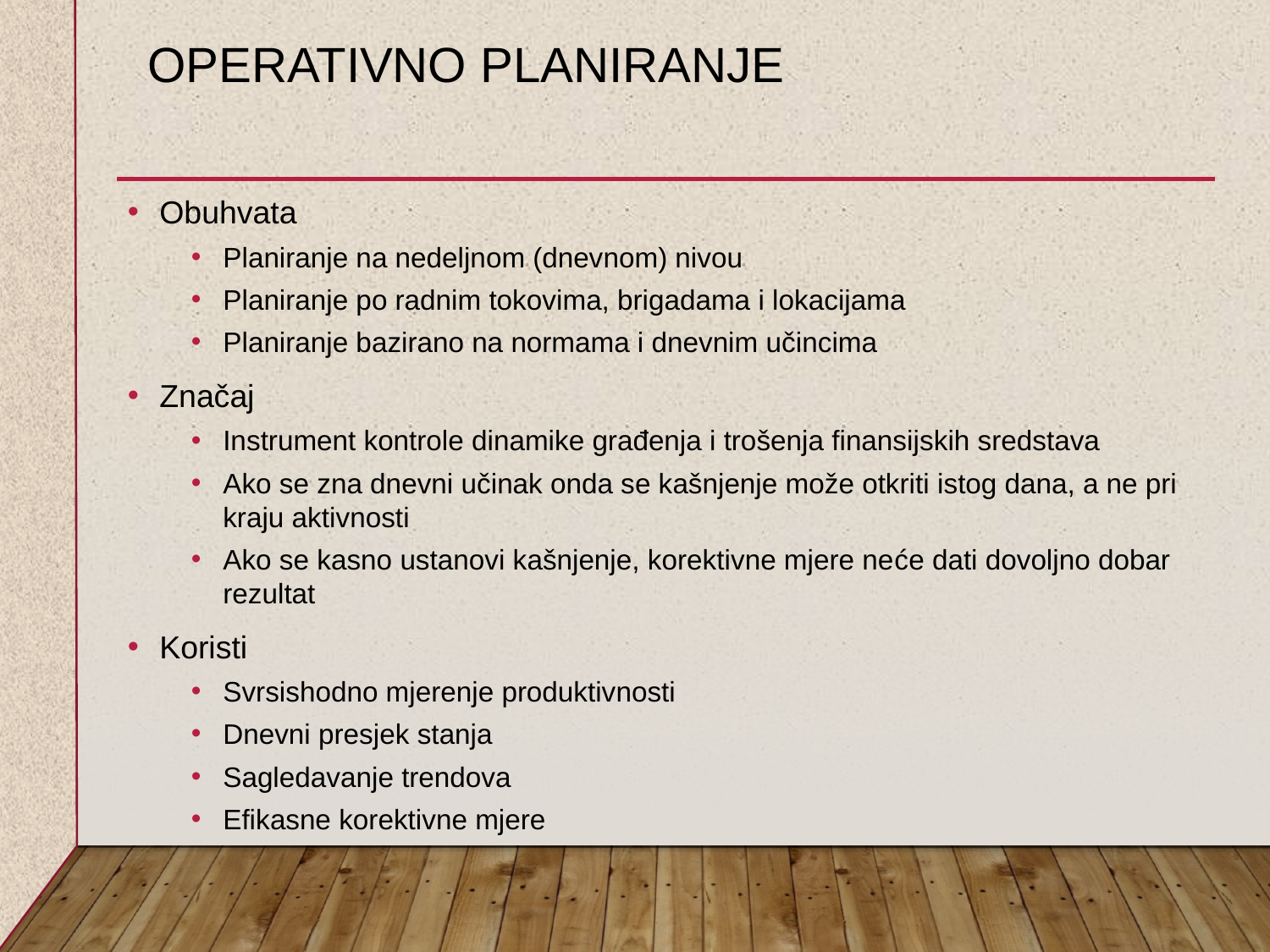

# OPERATIVNO PLANIRANJE
Obuhvata
Planiranje na nedeljnom (dnevnom) nivou
Planiranje po radnim tokovima, brigadama i lokacijama
Planiranje bazirano na normama i dnevnim učincima
Značaj
Instrument kontrole dinamike građenja i trošenja finansijskih sredstava
Ako se zna dnevni učinak onda se kašnjenje može otkriti istog dana, a ne pri kraju aktivnosti
Ako se kasno ustanovi kašnjenje, korektivne mjere neće dati dovoljno dobar rezultat
Koristi
Svrsishodno mjerenje produktivnosti
Dnevni presjek stanja
Sagledavanje trendova
Efikasne korektivne mjere